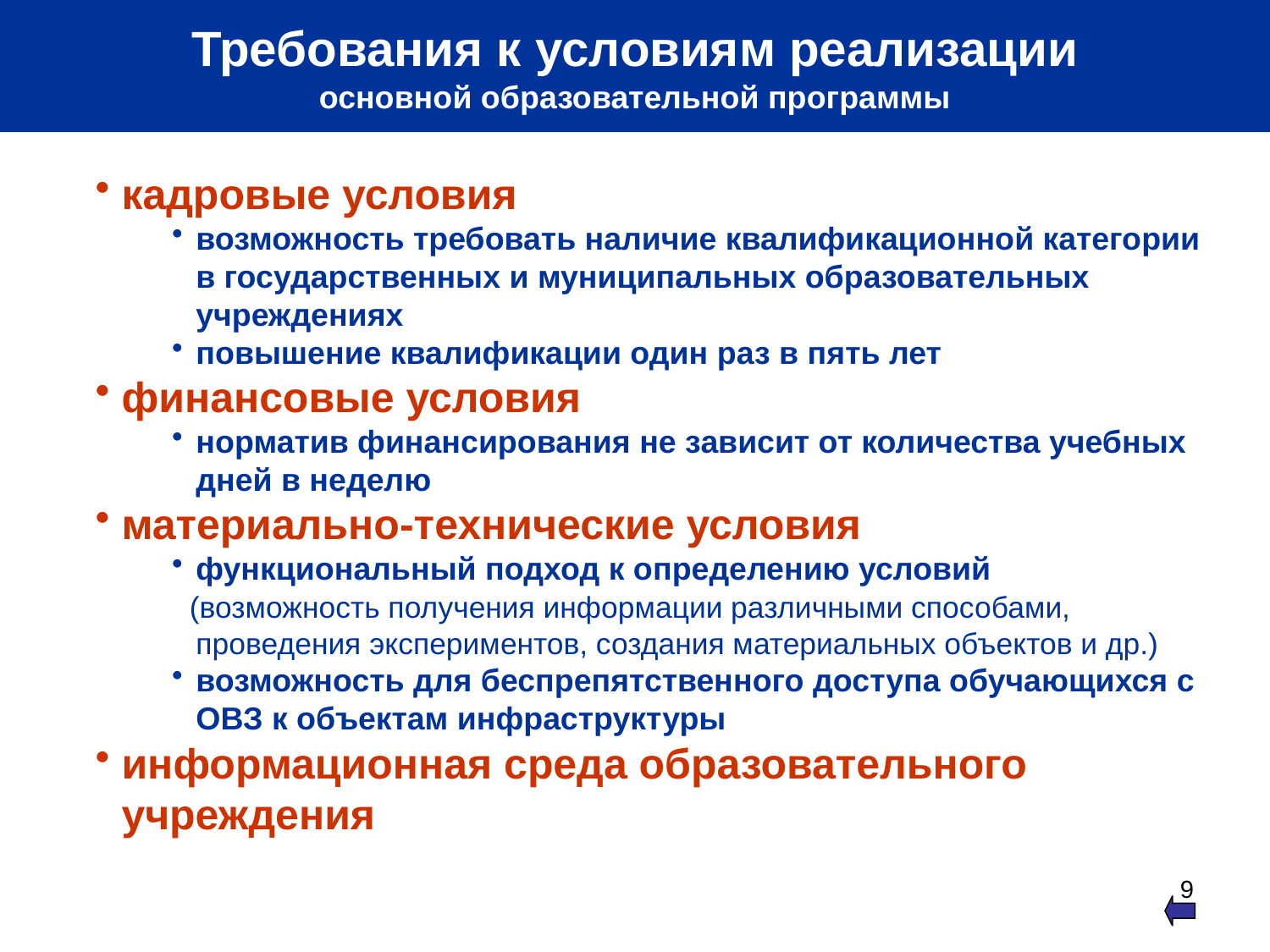

Требования к условиям реализации
основной образовательной программы

кадровые условия
возможность требовать наличие квалификационной категории в государственных и муниципальных образовательных учреждениях
повышение квалификации один раз в пять лет
финансовые условия
норматив финансирования не зависит от количества учебных дней в неделю
материально-технические условия
функциональный подход к определению условий
  (возможность получения информации различными способами, проведения экспериментов, создания материальных объектов и др.)
возможность для беспрепятственного доступа обучающихся с ОВЗ к объектам инфраструктуры
информационная среда образовательного учреждения

9